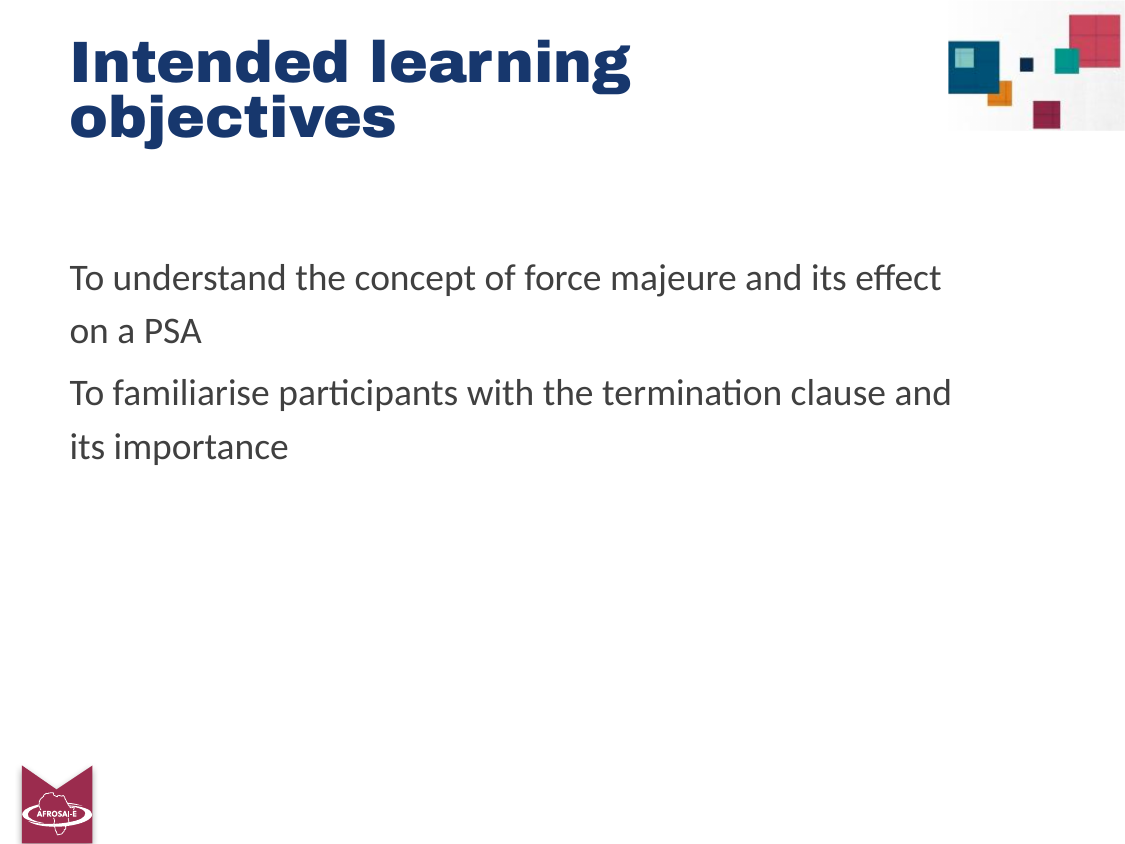

# Intended learning objectives
To understand the concept of force majeure and its effect on a PSA
To familiarise participants with the termination clause and its importance